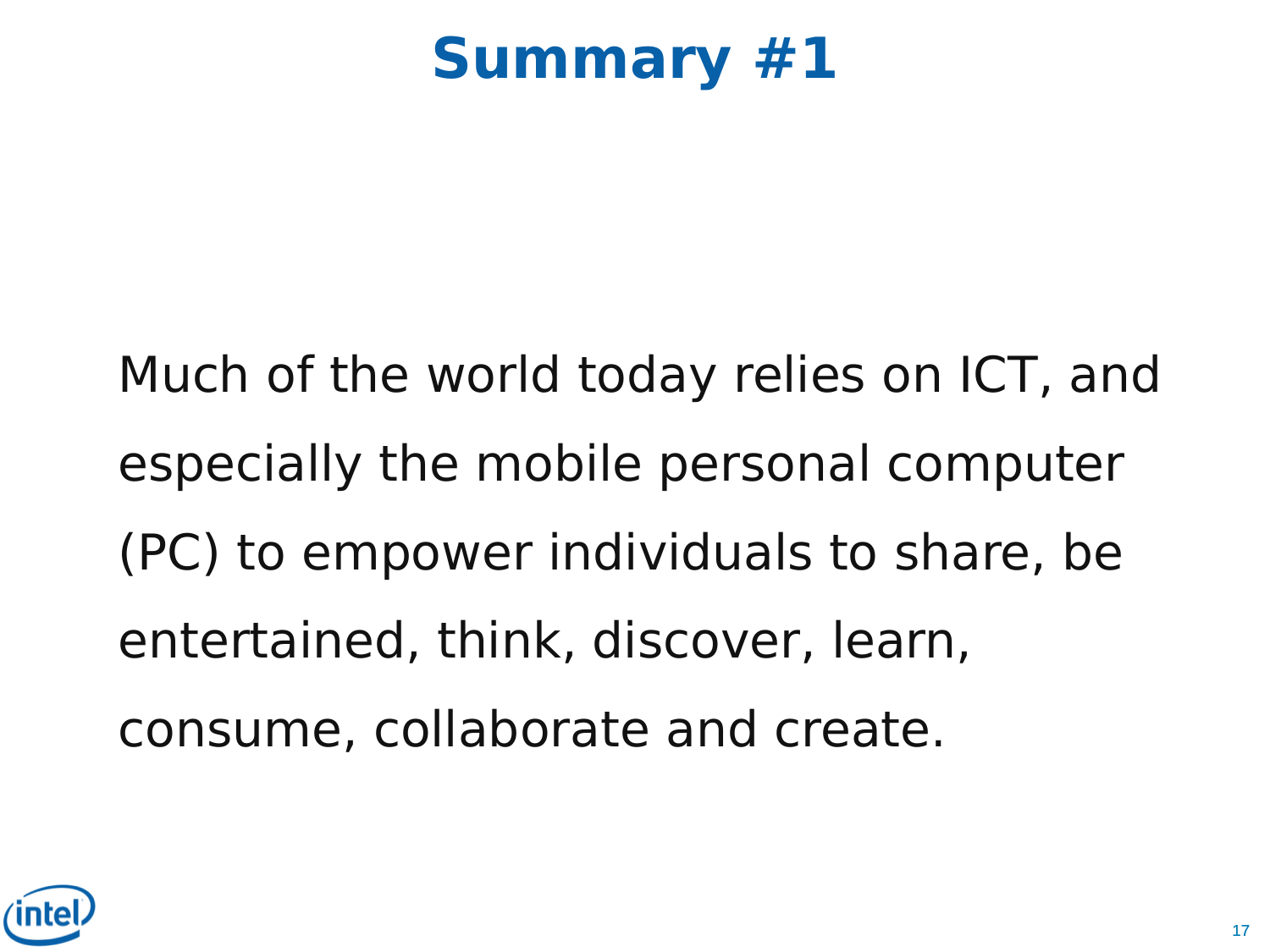

# Summary #1
Much of the world today relies on ICT, and especially the mobile personal computer (PC) to empower individuals to share, be entertained, think, discover, learn, consume, collaborate and create.